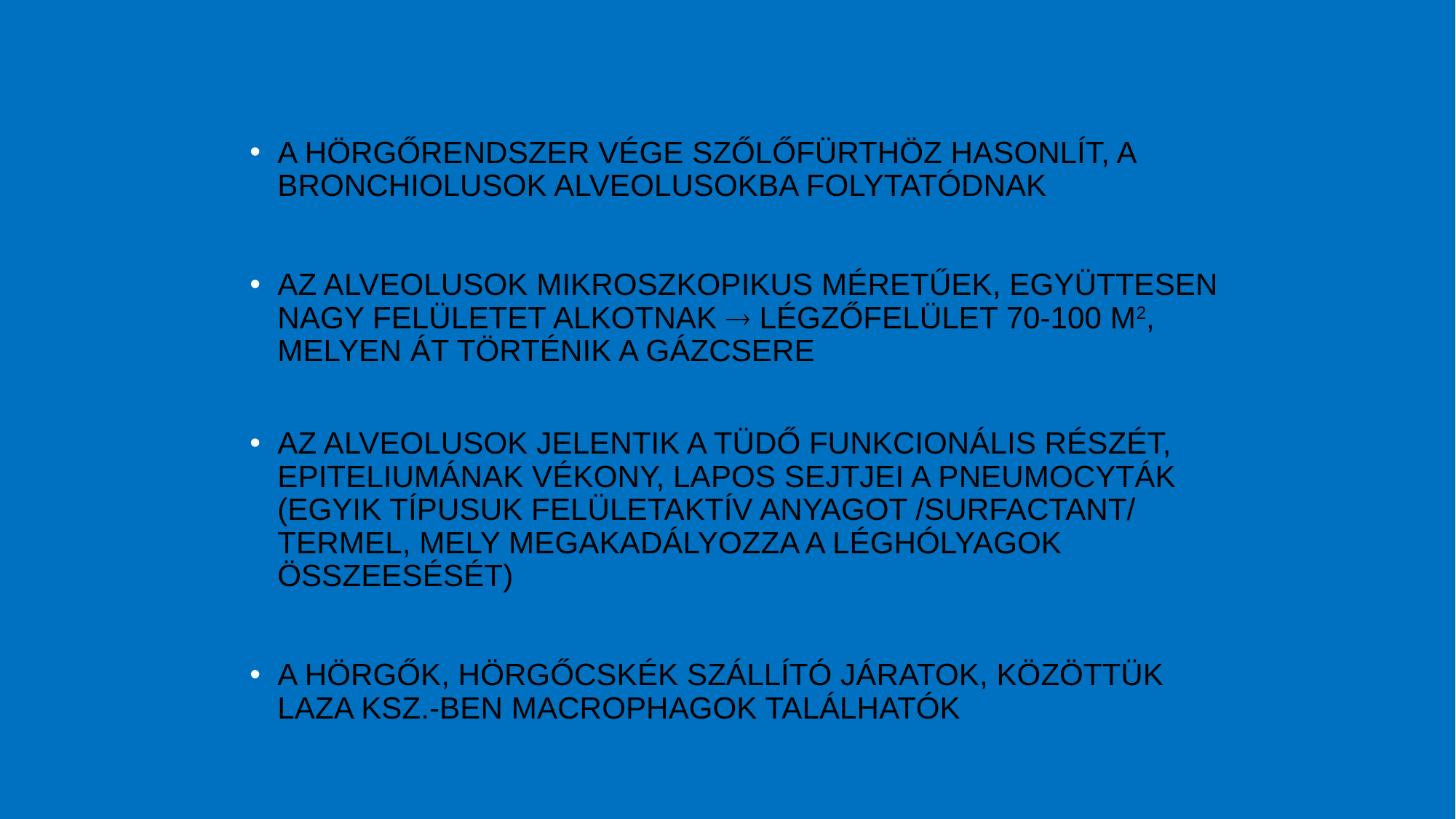

a hörgőrendszer vége szőlőfürthöz hasonlít, a bronchiolusok alveolusokba folytatódnak

az alveolusok mikroszkopikus méretűek, együttesen nagy felületet alkotnak → légzőfelület 70-100 m2, melyen át történik a gázcsere

az alveolusok jelentik a tüdő funkcionális részét, epiteliumának vékony, lapos sejtjei a pneumocyták (egyik típusuk felületaktív anyagot /surfactant/ termel, mely megakadályozza a léghólyagok összeesését)

a hörgők, hörgőcskék szállító járatok, közöttük laza ksz.-ben macrophagok találhatók